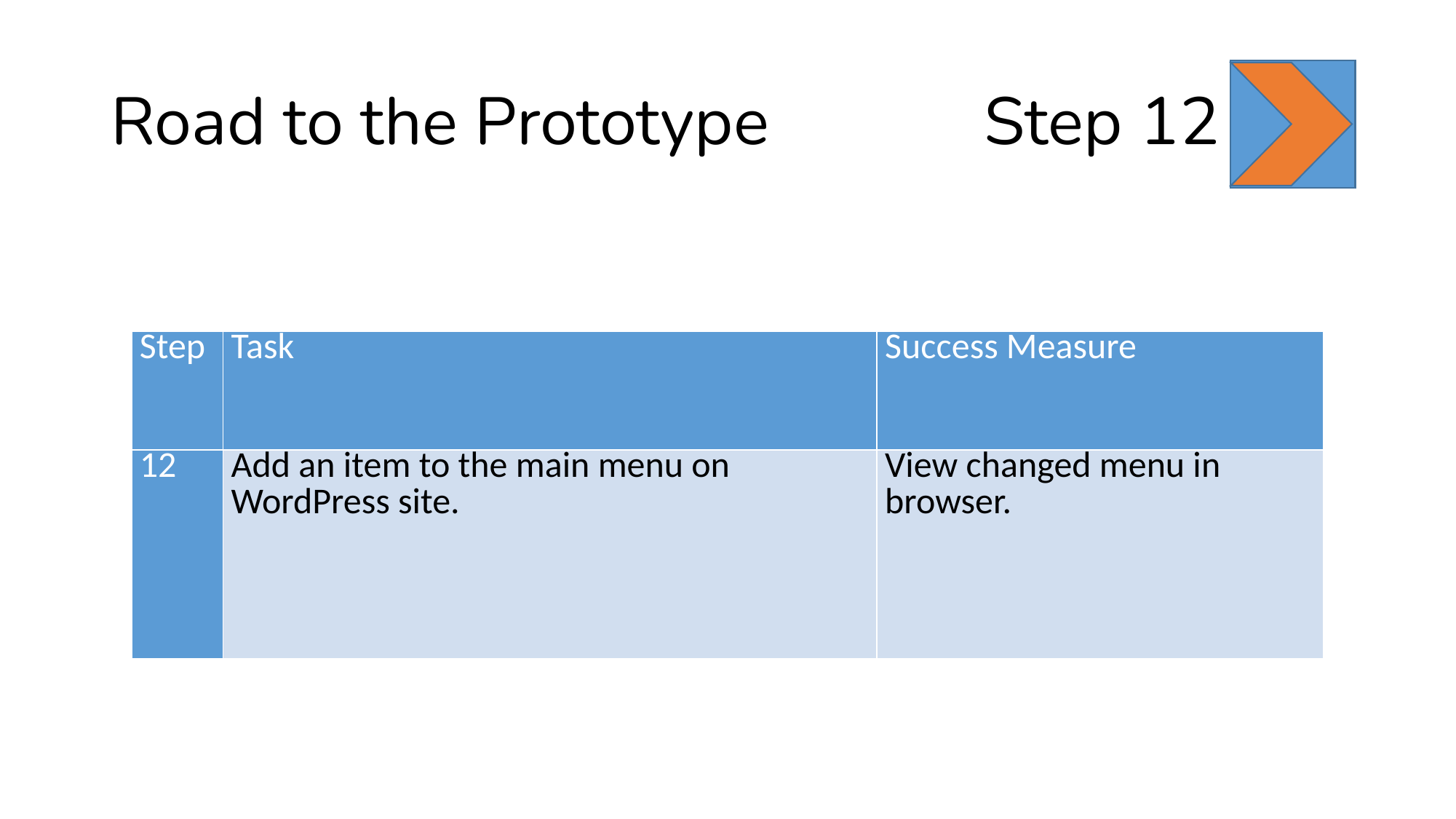

# Road to the Prototype		Step 12

| Step | Task | Success Measure |
| --- | --- | --- |
| 12 | Add an item to the main menu on WordPress site. | View changed menu in browser. |